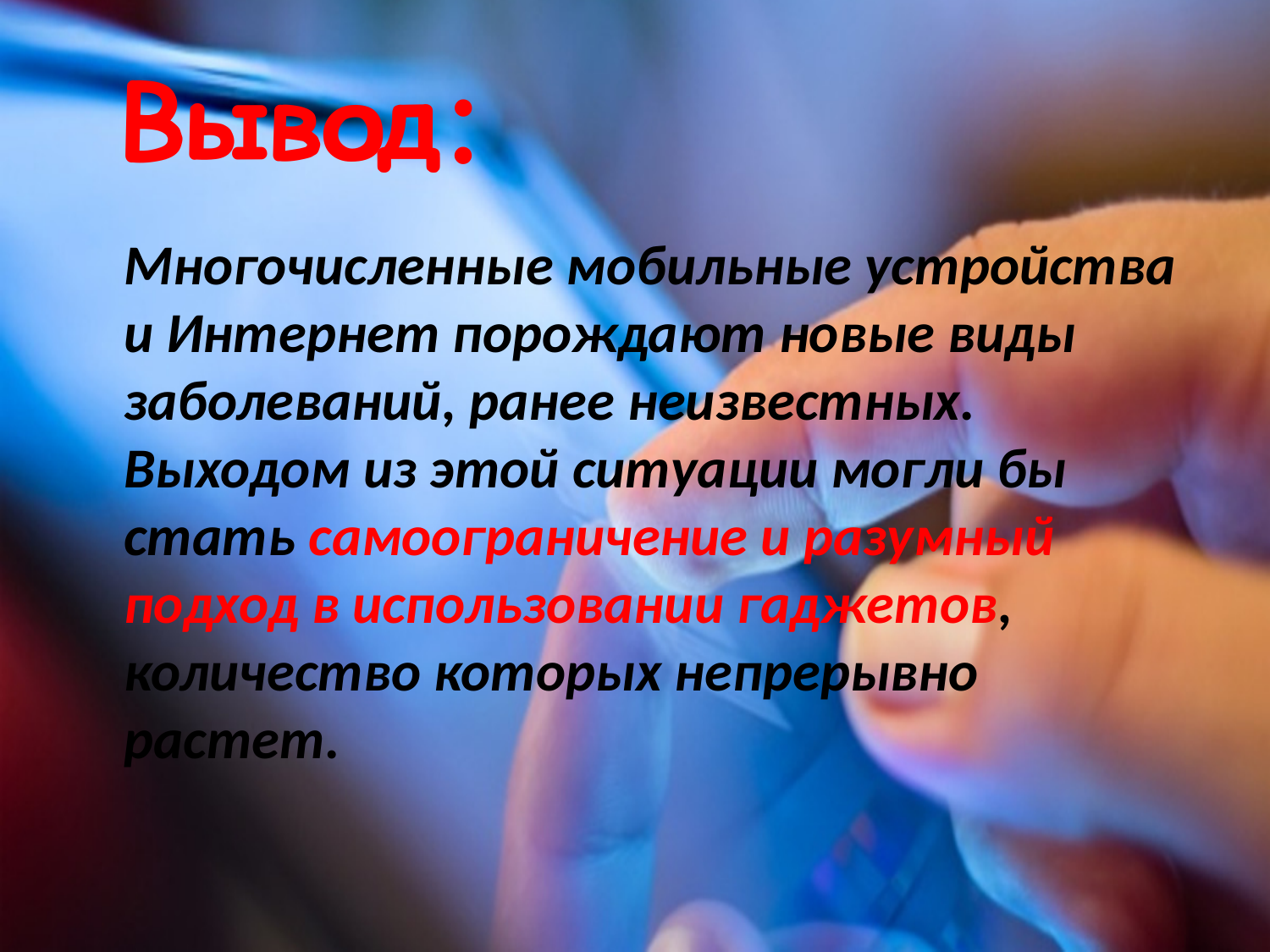

# Вывод:
	Многочисленные мобильные устройства и Интернет порождают новые виды заболеваний, ранее неизвестных. Выходом из этой ситуации могли бы стать самоограничение и разумный подход в использовании гаджетов, количество которых непрерывно растет.